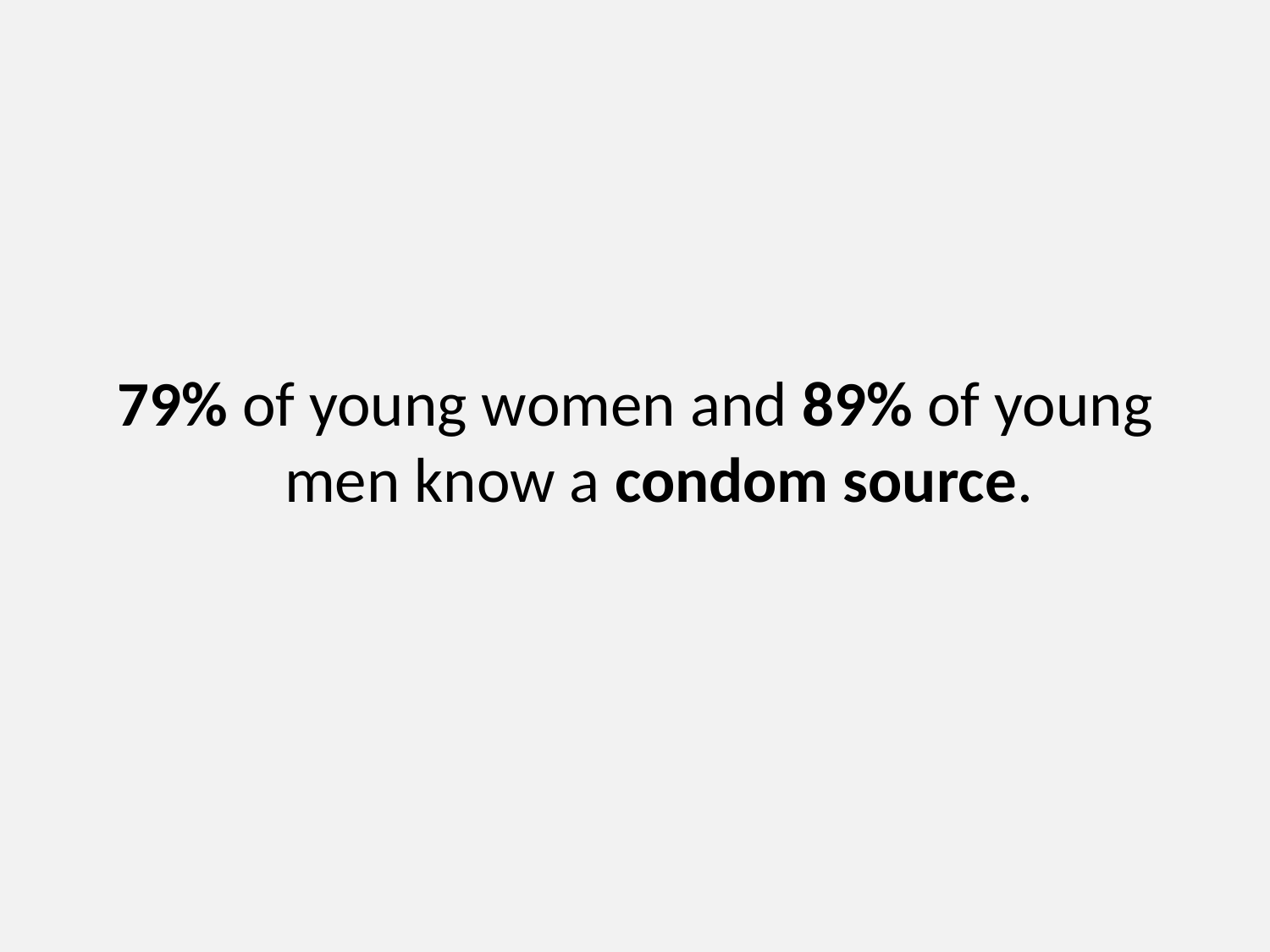

79% of young women and 89% of young men know a condom source.